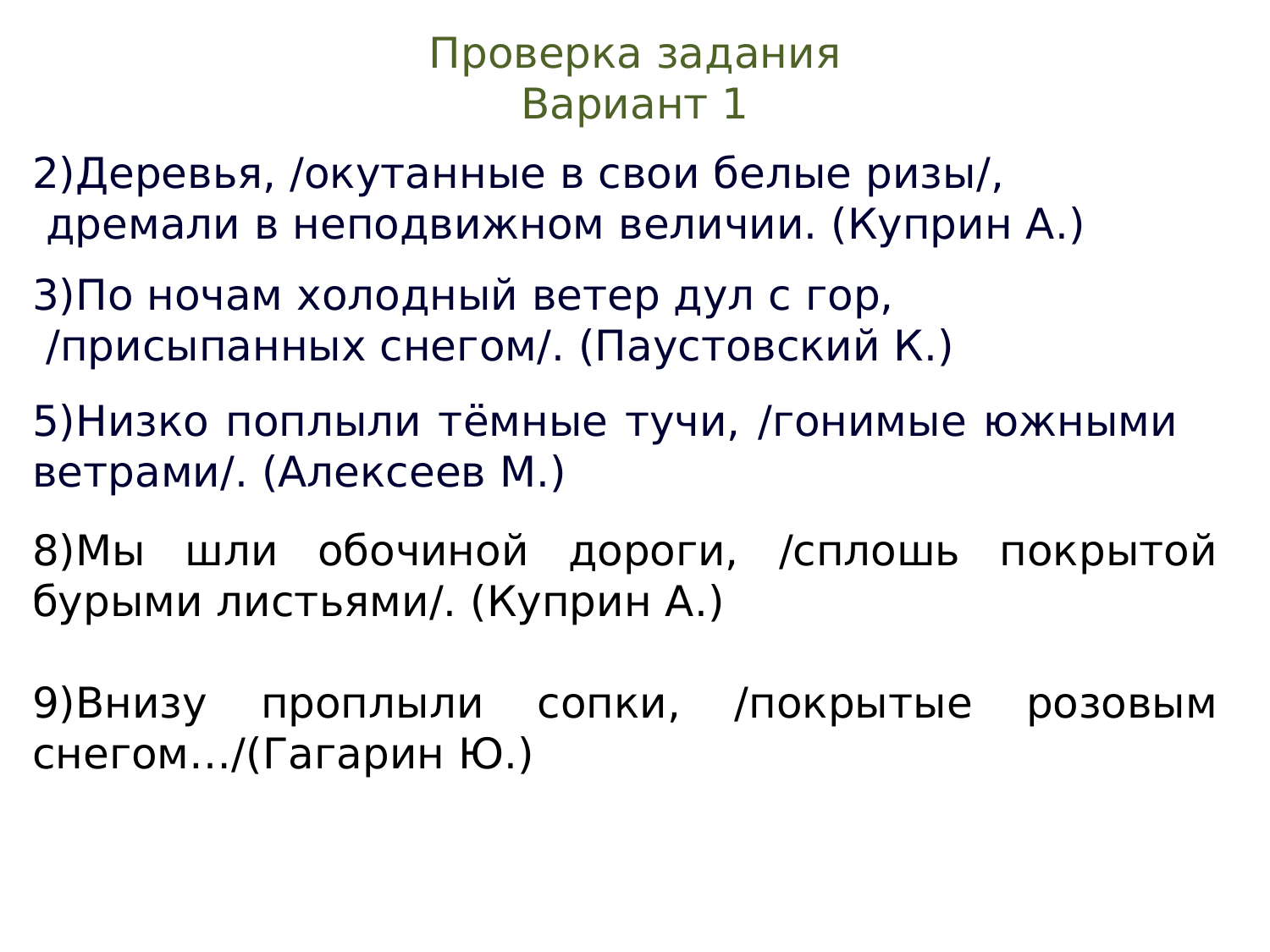

Проверка задания
Вариант 1

2)Деревья, /окутанные в свои белые ризы/,
 дремали в неподвижном величии. (Куприн А.)

3)По ночам холодный ветер дул с гор,
 /присыпанных снегом/. (Паустовский К.)

5)Низко поплыли тёмные тучи, /гонимые южными ветрами/. (Алексеев М.)
8)Мы шли обочиной дороги, /сплошь покрытой бурыми листьями/. (Куприн А.)

9)Внизу проплыли сопки, /покрытые розовым снегом…/(Гагарин Ю.)